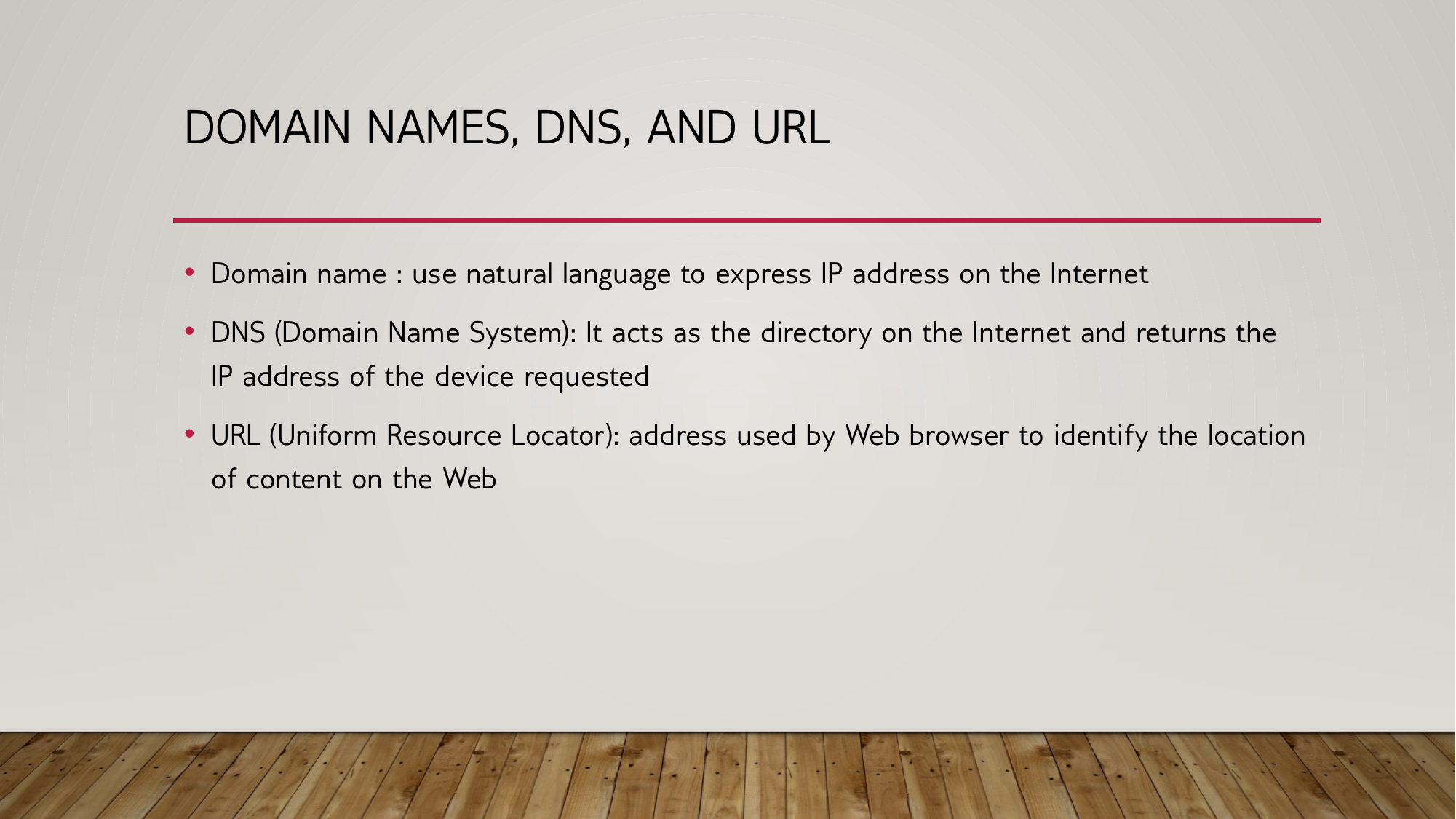

# Domain names, dns, and url
Domain name : use natural language to express IP address on the Internet
DNS (Domain Name System): It acts as the directory on the Internet and returns the IP address of the device requested
URL (Uniform Resource Locator): address used by Web browser to identify the location of content on the Web